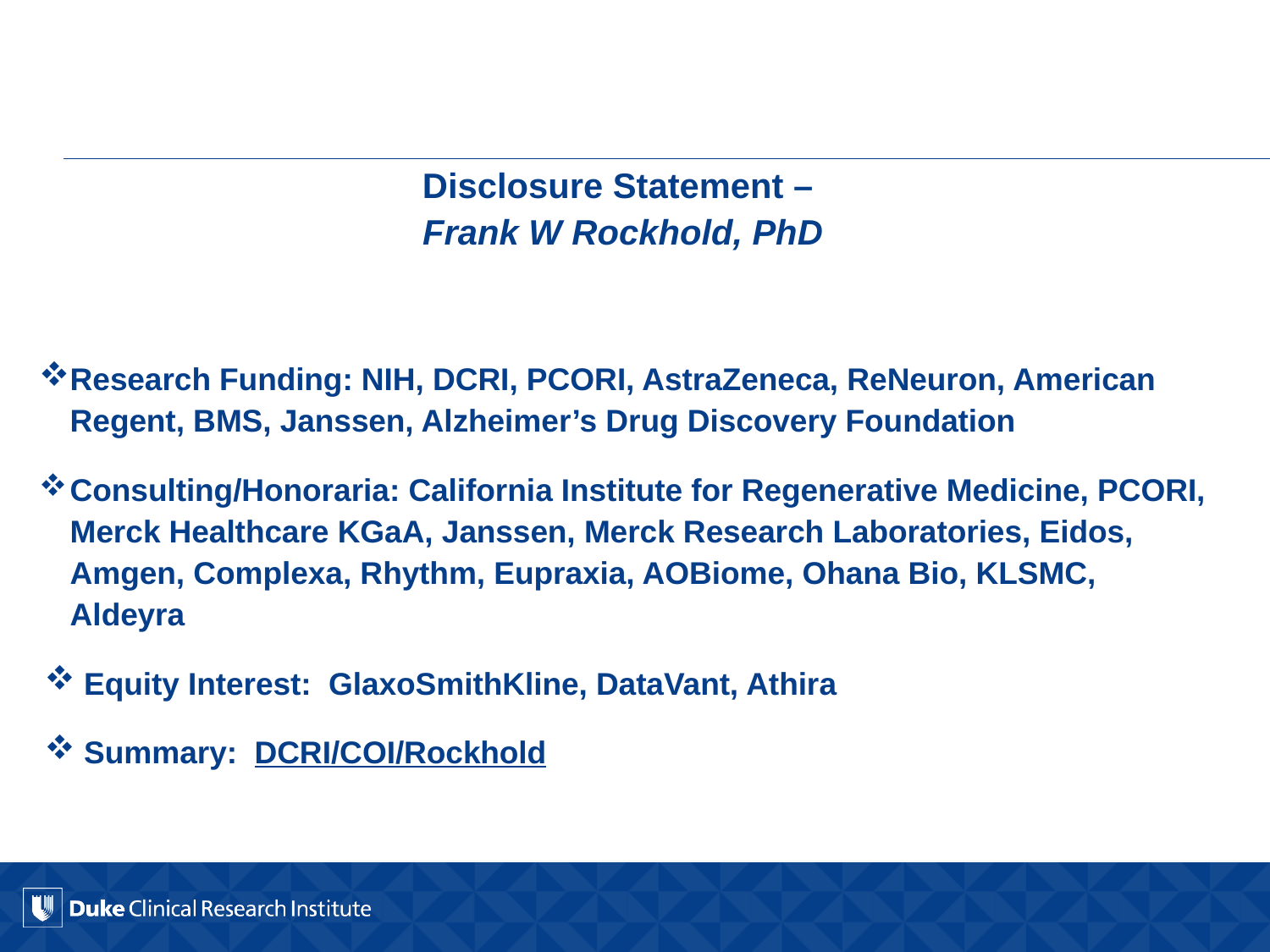

# Disclosure Statement – Frank W Rockhold, PhD
Research Funding: NIH, DCRI, PCORI, AstraZeneca, ReNeuron, American Regent, BMS, Janssen, Alzheimer’s Drug Discovery Foundation
Consulting/Honoraria: California Institute for Regenerative Medicine, PCORI, Merck Healthcare KGaA, Janssen, Merck Research Laboratories, Eidos,  Amgen, Complexa, Rhythm, Eupraxia, AOBiome, Ohana Bio, KLSMC, Aldeyra
Equity Interest:  GlaxoSmithKline, DataVant, Athira
Summary:  DCRI/COI/Rockhold